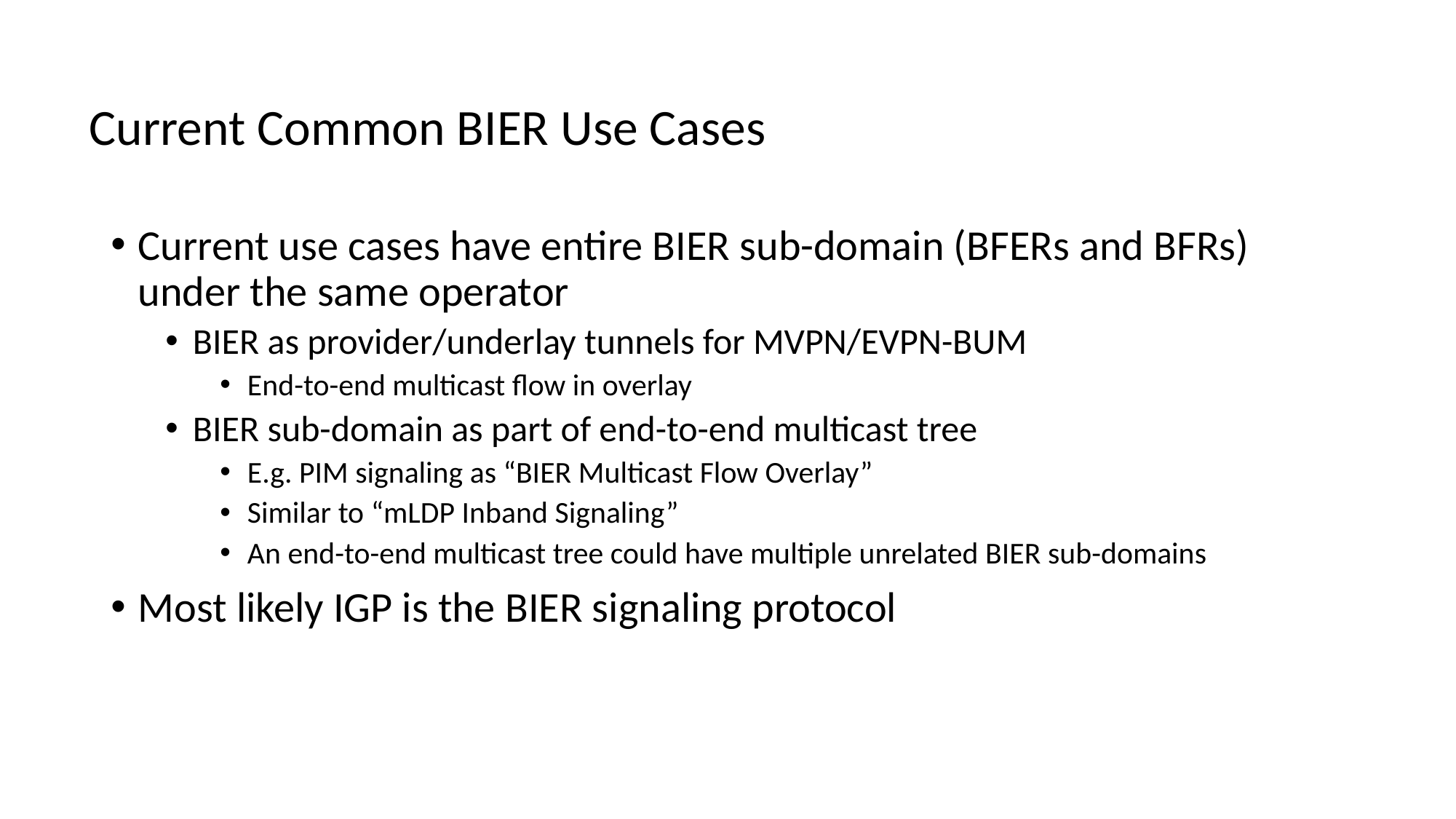

# Current Common BIER Use Cases
Current use cases have entire BIER sub-domain (BFERs and BFRs) under the same operator
BIER as provider/underlay tunnels for MVPN/EVPN-BUM
End-to-end multicast flow in overlay
BIER sub-domain as part of end-to-end multicast tree
E.g. PIM signaling as “BIER Multicast Flow Overlay”
Similar to “mLDP Inband Signaling”
An end-to-end multicast tree could have multiple unrelated BIER sub-domains
Most likely IGP is the BIER signaling protocol